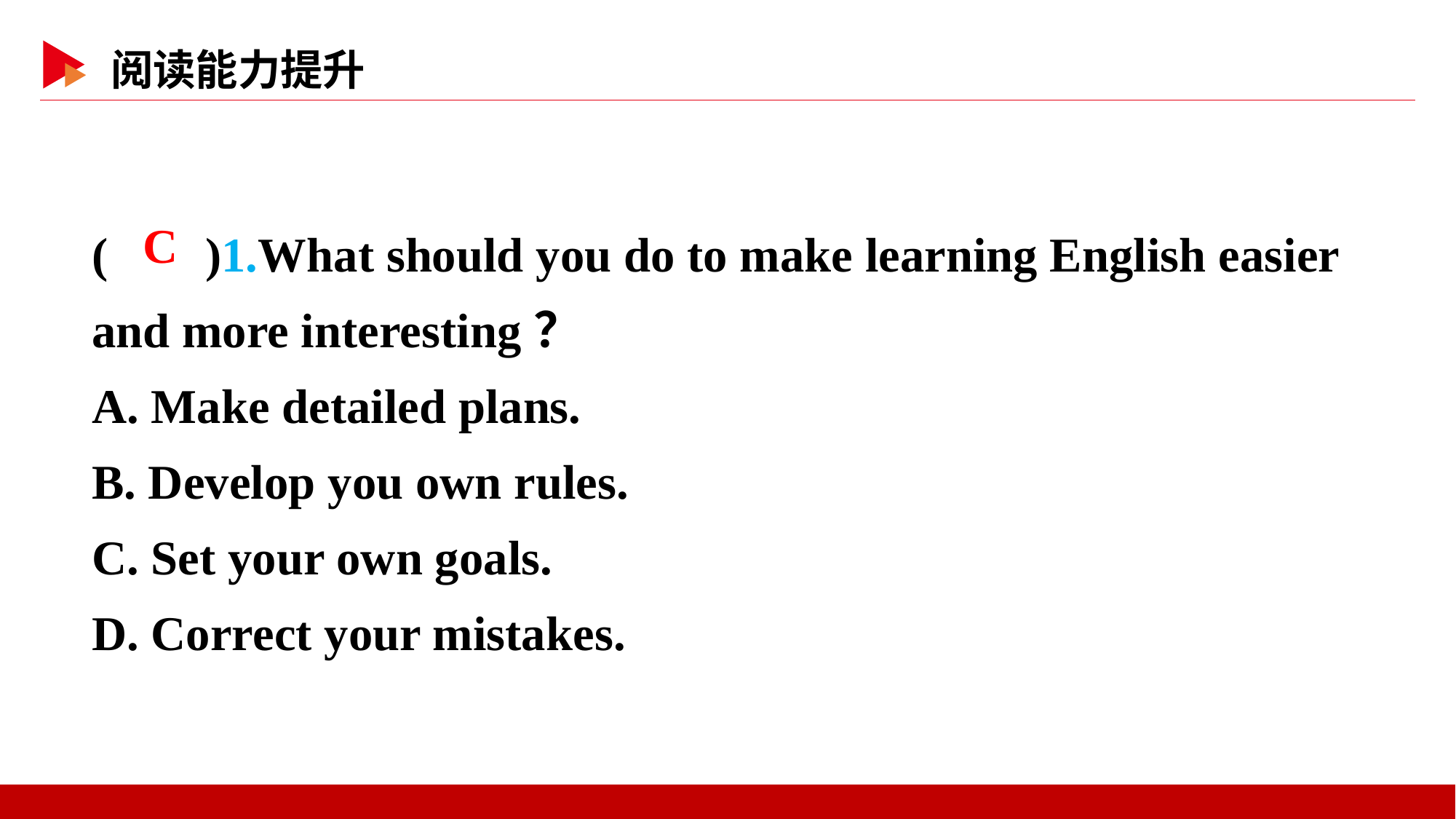

(        )1.What should you do to make learning English easier and more interesting？
A. Make detailed plans.
B. Develop you own rules.
C. Set your own goals.
D. Correct your mistakes.
   C